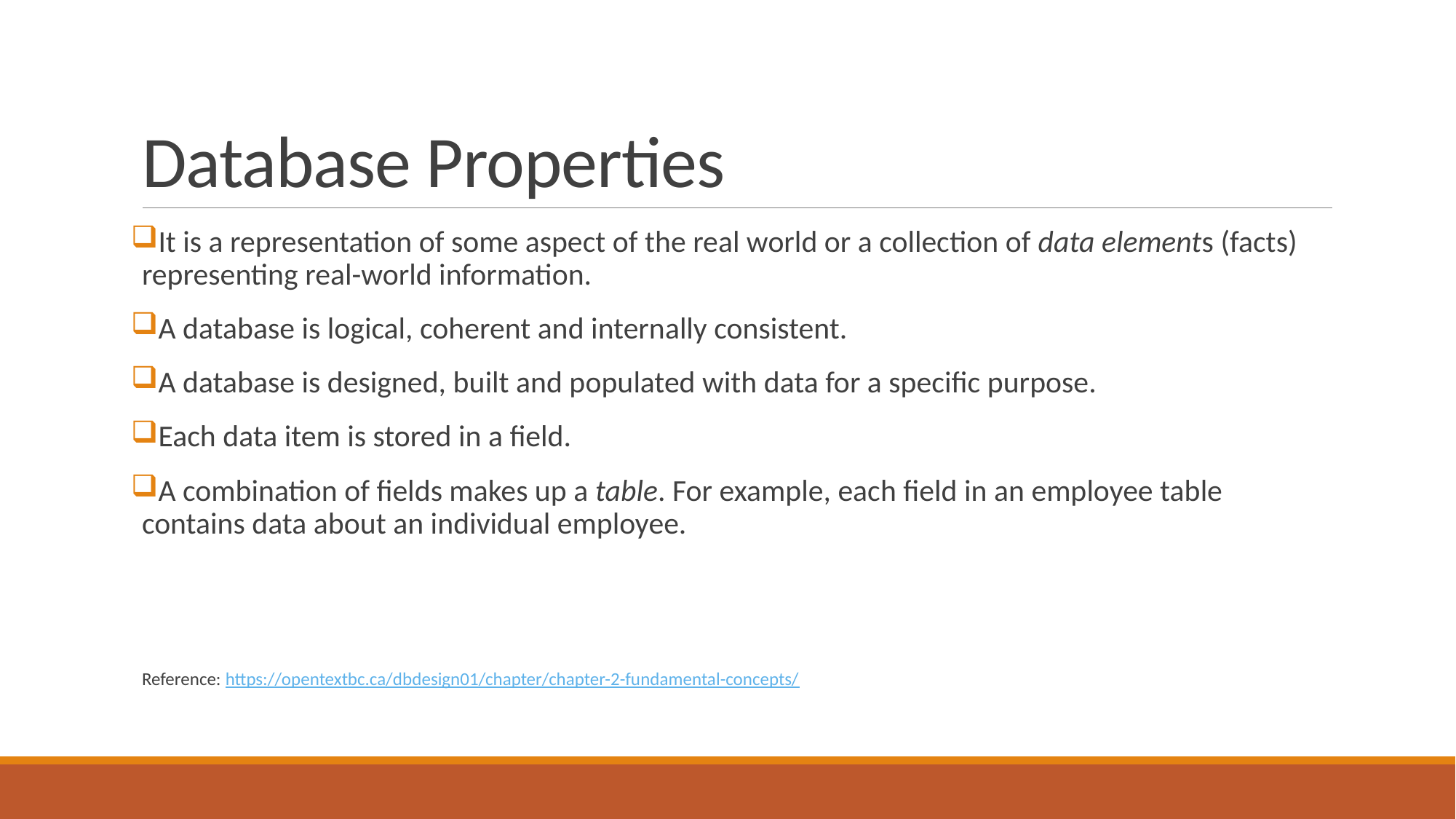

# Database Properties
It is a representation of some aspect of the real world or a collection of data elements (facts) representing real-world information.
A database is logical, coherent and internally consistent.
A database is designed, built and populated with data for a specific purpose.
Each data item is stored in a field.
A combination of fields makes up a table. For example, each field in an employee table contains data about an individual employee.

Reference: https://opentextbc.ca/dbdesign01/chapter/chapter-2-fundamental-concepts/